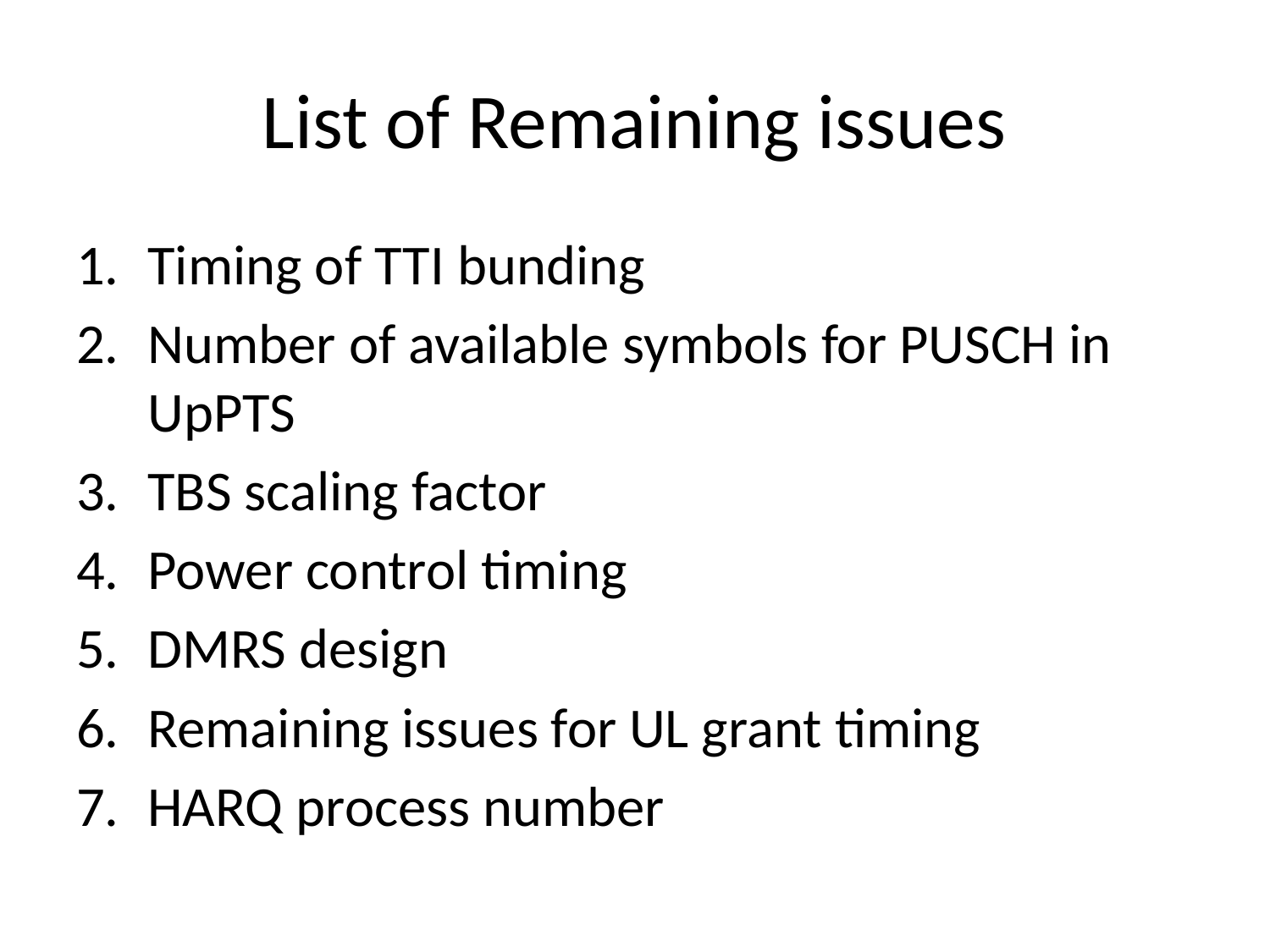

# List of Remaining issues
Timing of TTI bunding
Number of available symbols for PUSCH in UpPTS
TBS scaling factor
Power control timing
DMRS design
Remaining issues for UL grant timing
HARQ process number